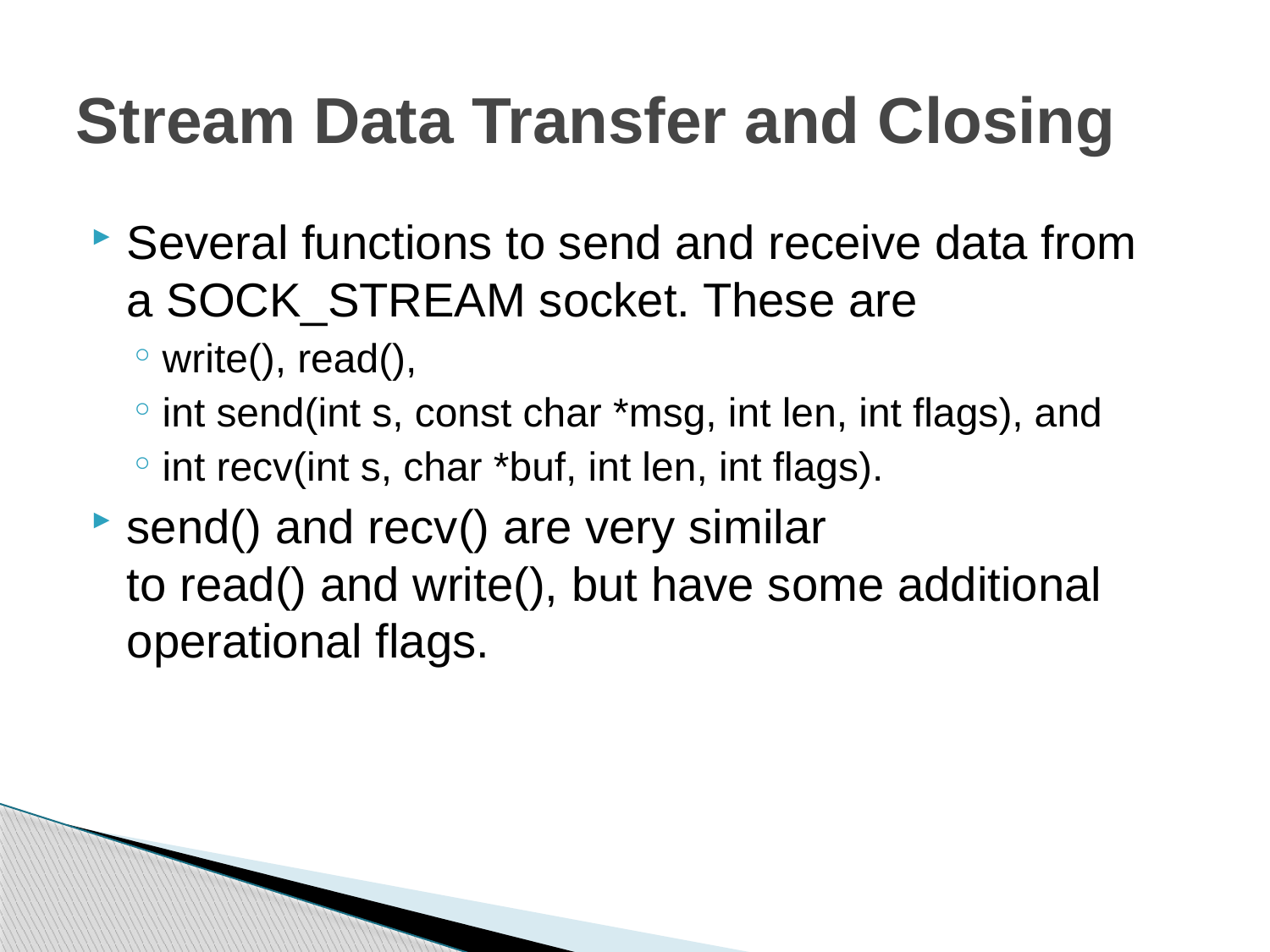

# Stream Data Transfer and Closing
Several functions to send and receive data from a SOCK_STREAM socket. These are
write(), read(),
int send(int s, const char *msg, int len, int flags), and
int recv(int s, char *buf, int len, int flags).
send() and recv() are very similar to read() and write(), but have some additional operational flags.